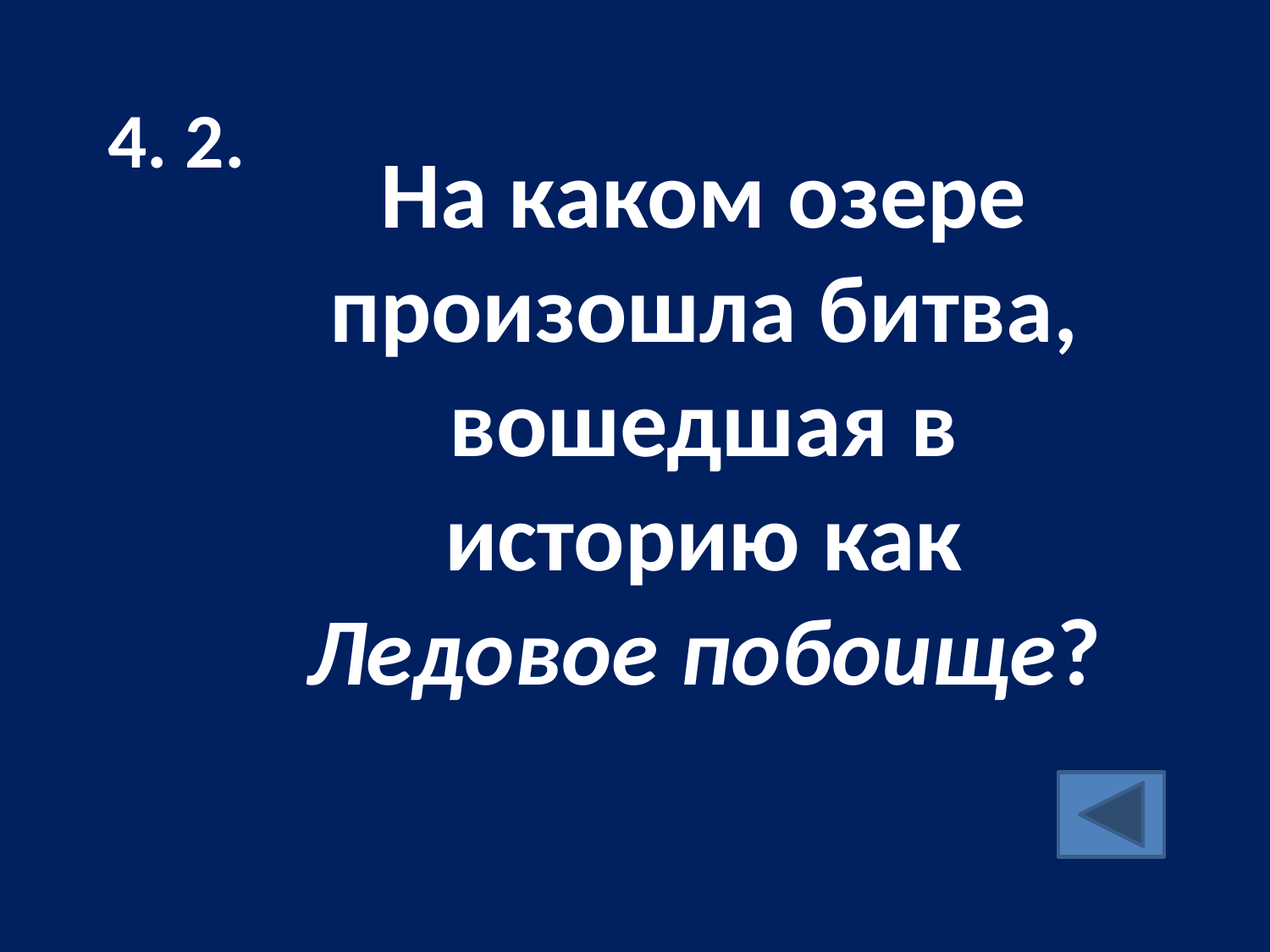

4. 2.
На каком озере произошла битва, вошедшая в историю как Ледовое побоище?